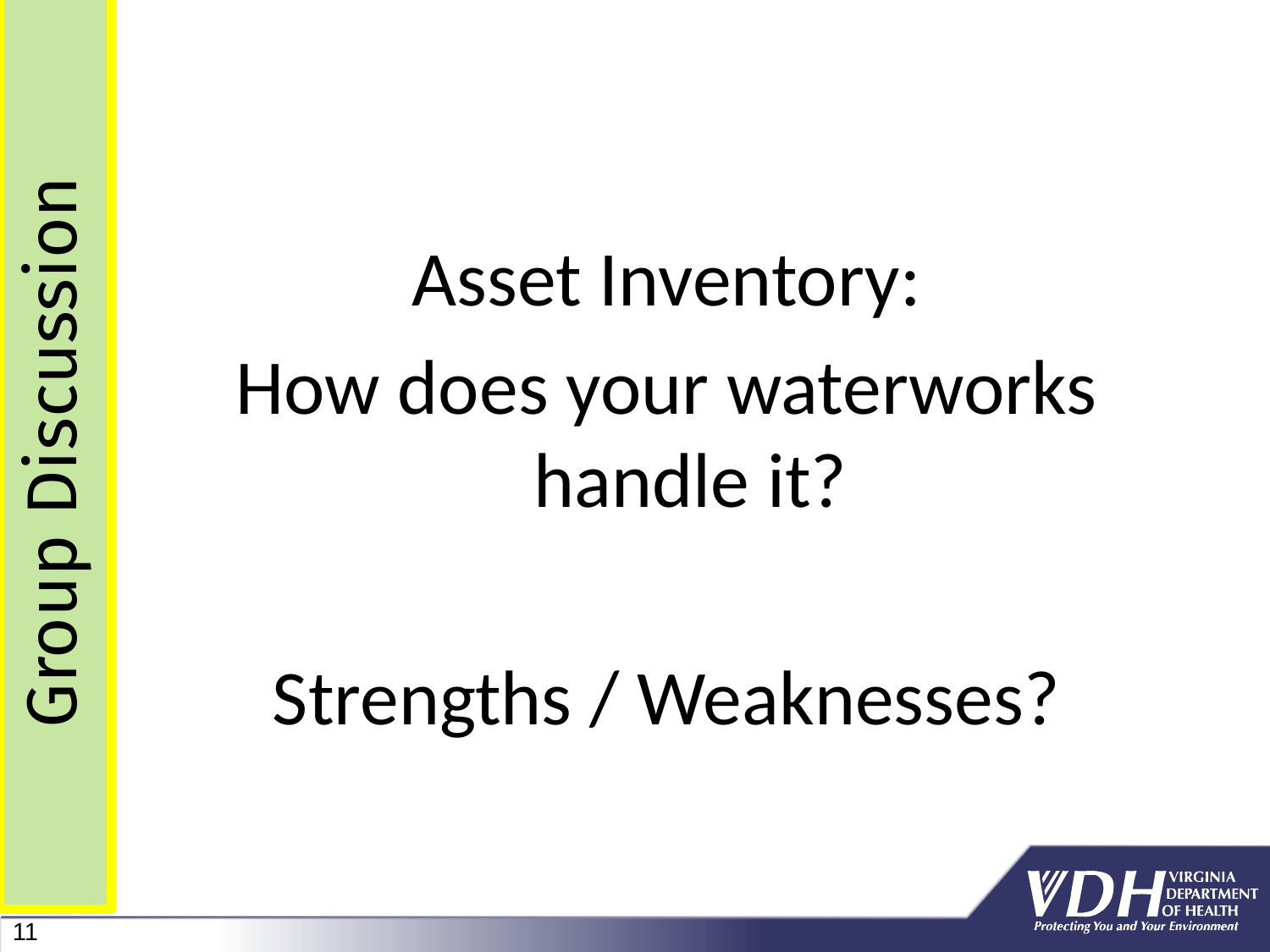

Group Discussion
Asset Inventory:
How does your waterworks handle it?

Strengths / Weaknesses?